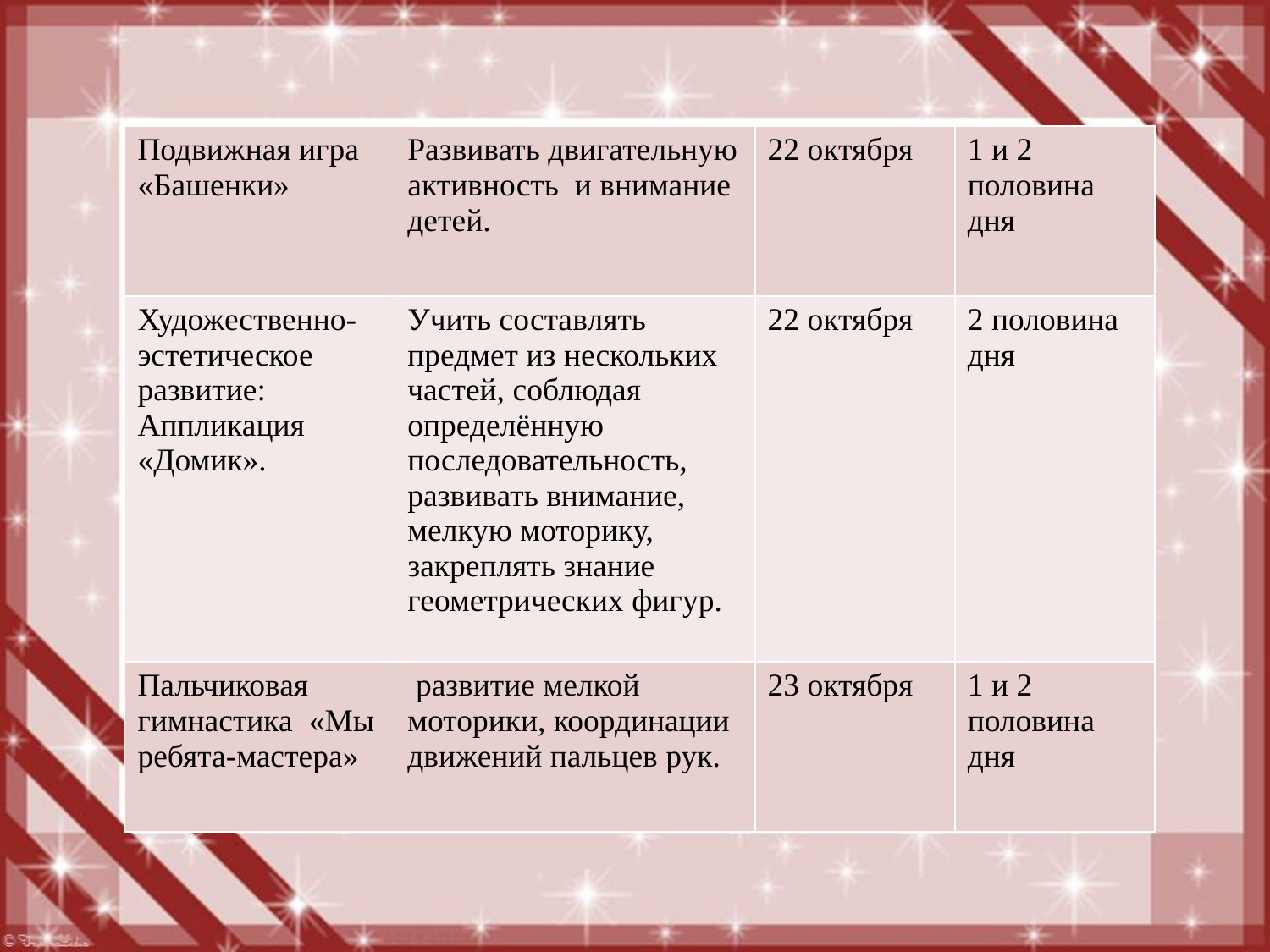

| Подвижная игра «Башенки» | Развивать двигательную активность и внимание детей. | 22 октября | 1 и 2 половина дня |
| --- | --- | --- | --- |
| Художественно-эстетическое развитие: Аппликация «Домик». | Учить составлять предмет из нескольких частей, соблюдая определённую последовательность, развивать внимание, мелкую моторику, закреплять знание геометрических фигур. | 22 октября | 2 половина дня |
| Пальчиковая гимнастика «Мы ребята-мастера» | развитие мелкой моторики, координации движений пальцев рук. | 23 октября | 1 и 2 половина дня |